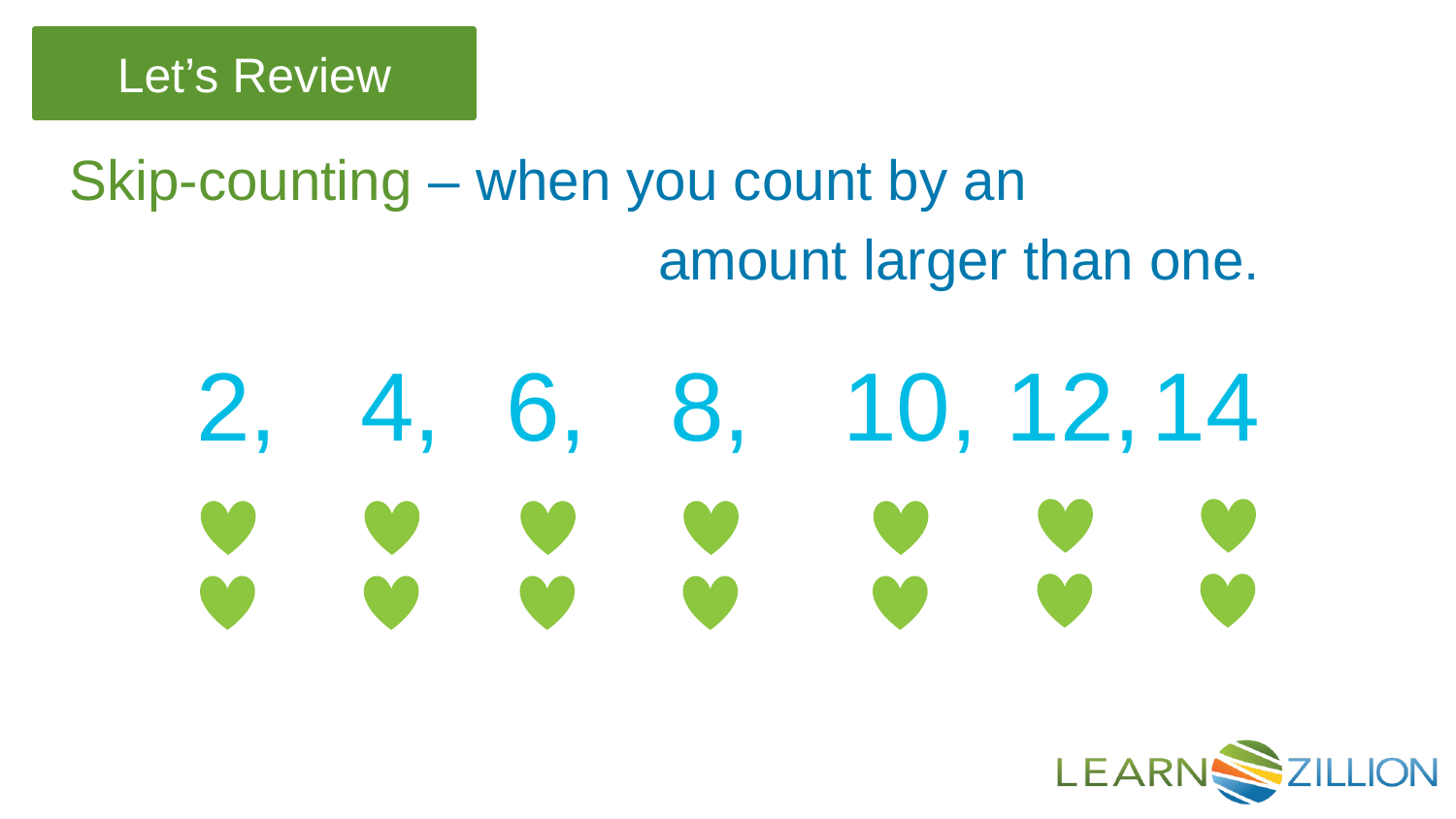

Skip-counting – when you count by an
 amount larger than one.
2,
4,
6,
8,
10,
12,
14